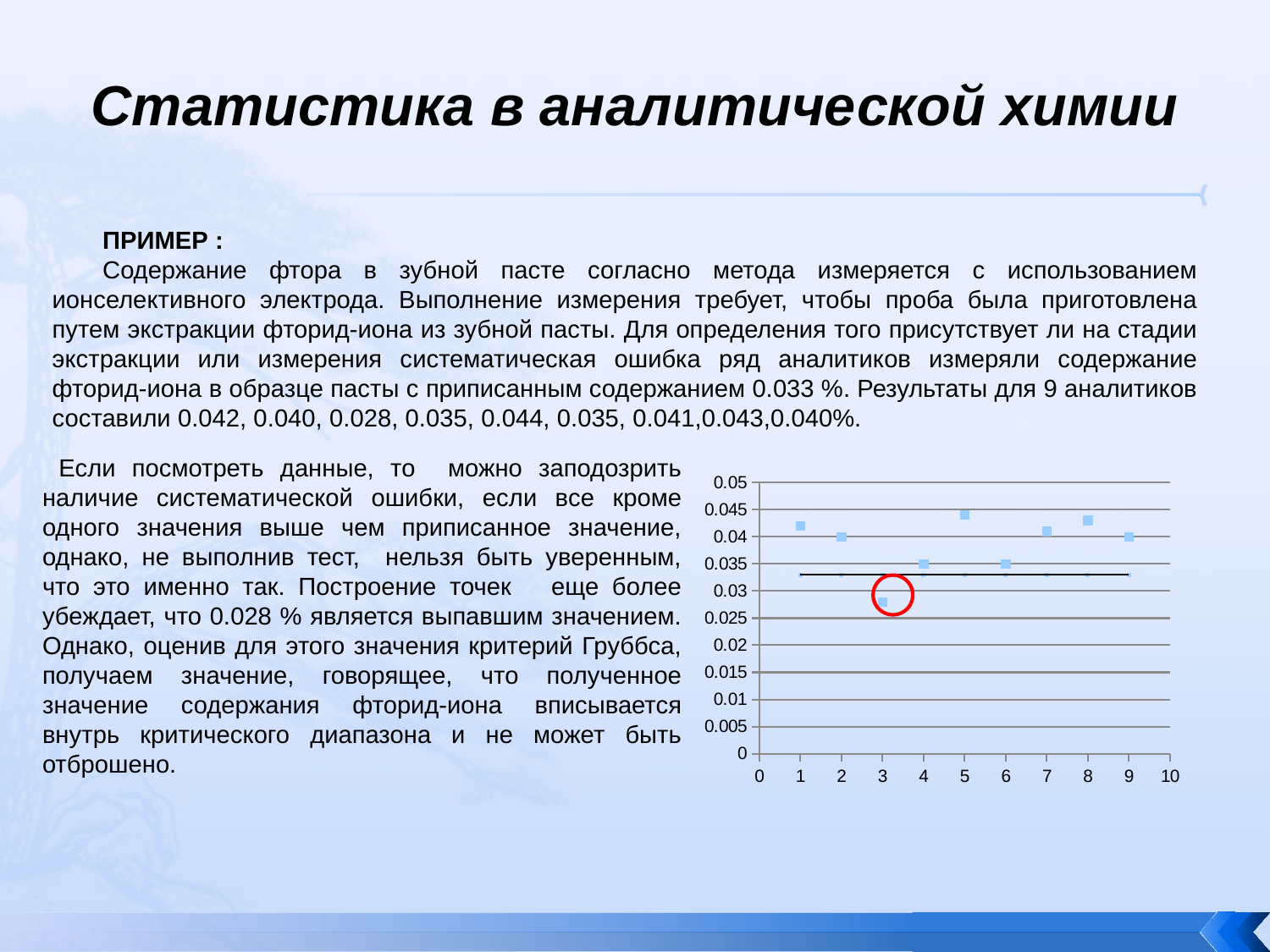

# Статистика в аналитической химии
ПРИМЕР :
Содержание фтора в зубной пасте согласно метода измеряется с использованием ионселективного электрода. Выполнение измерения требует, чтобы проба была приготовлена путем экстракции фторид-иона из зубной пасты. Для определения того присутствует ли на стадии экстракции или измерения систематическая ошибка ряд аналитиков измеряли содержание фторид-иона в образце пасты с приписанным содержанием 0.033 %. Результаты для 9 аналитиков составили 0.042, 0.040, 0.028, 0.035, 0.044, 0.035, 0.041,0.043,0.040%.
 Если посмотреть данные, то  можно заподозрить наличие систематической ошибки, если все кроме одного значения выше чем приписанное значение, однако, не выполнив тест,  нельзя быть уверенным, что это именно так. Построение точек   еще более убеждает, что 0.028 % является выпавшим значением. Однако, оценив для этого значения критерий Груббса, получаем значение, говорящее, что полученное значение содержания фторид-иона вписывается внутрь критического диапазона и не может быть отброшено.

### Chart

| Category |  |  |
|---|---|---|